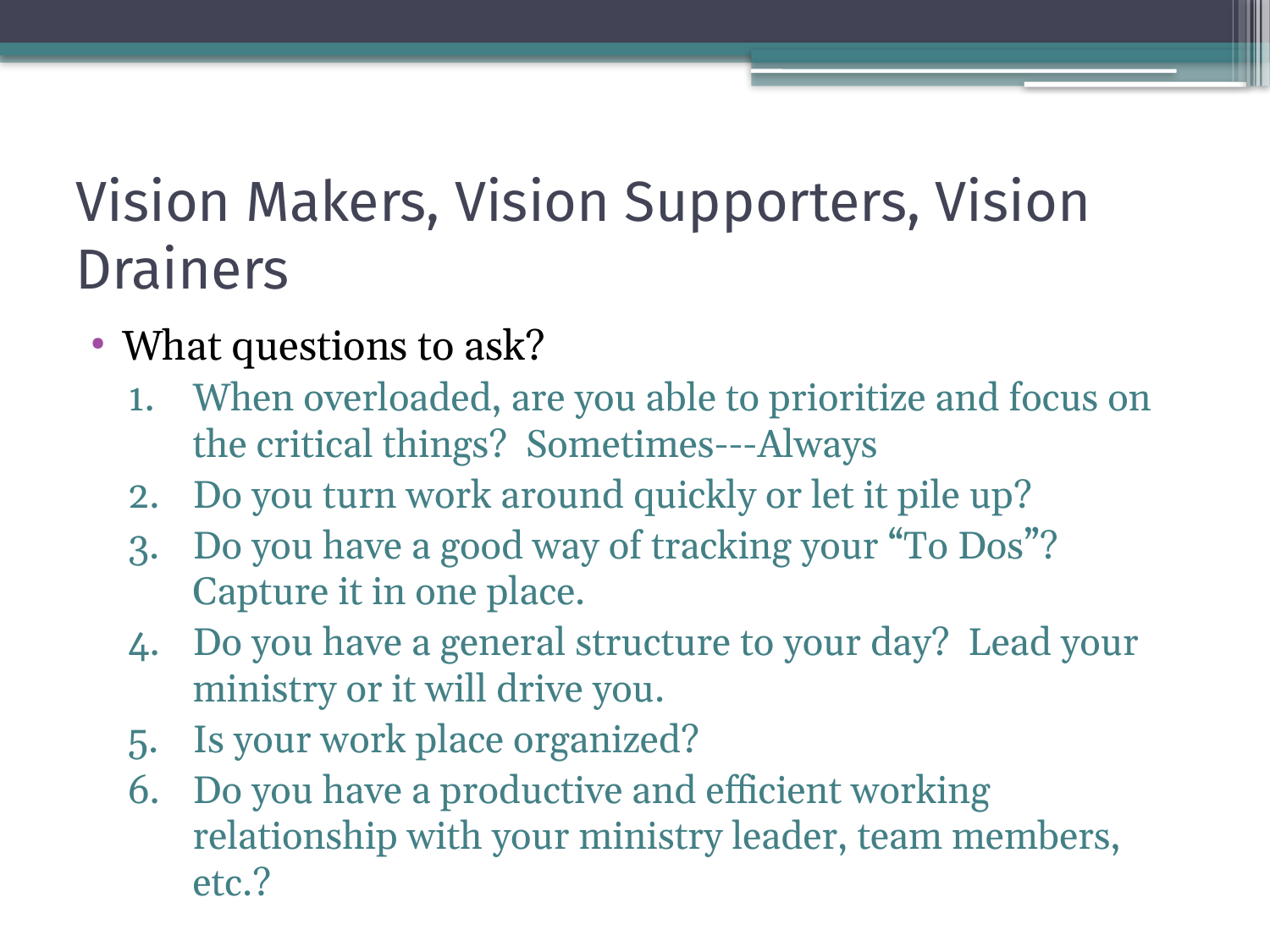

# Vision Makers, Vision Supporters, Vision Drainers
What questions to ask?
When overloaded, are you able to prioritize and focus on the critical things?  Sometimes---Always
Do you turn work around quickly or let it pile up?
Do you have a good way of tracking your “To Dos”?  Capture it in one place.
Do you have a general structure to your day?  Lead your ministry or it will drive you.
Is your work place organized?
Do you have a productive and efficient working relationship with your ministry leader, team members, etc.?